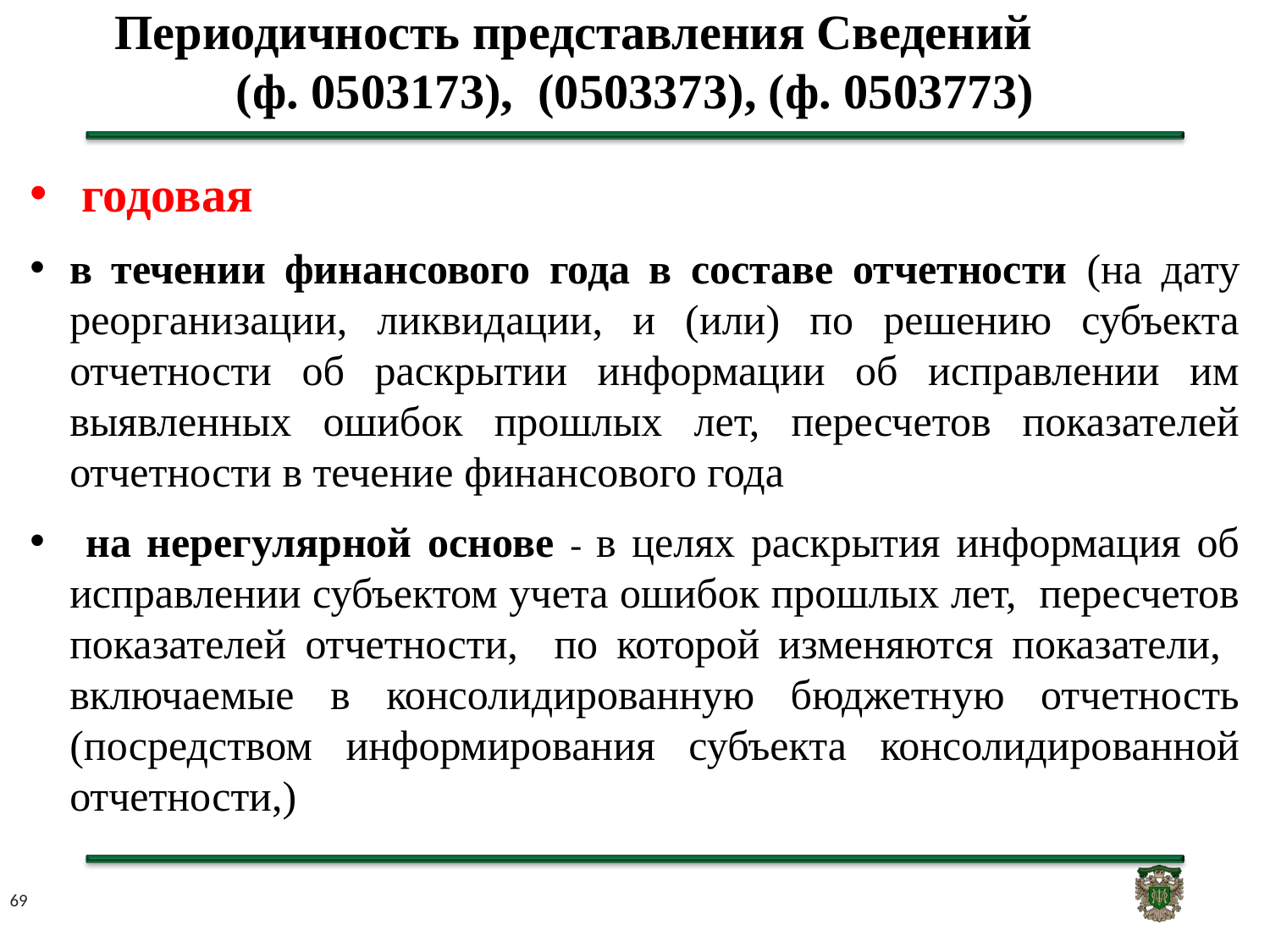

# Периодичность представления Сведений           (ф. 0503173),  (0503373), (ф. 0503773)
 годовая
в течении финансового года в составе отчетности (на дату реорганизации, ликвидации, и (или) по решению субъекта отчетности об раскрытии информации об исправлении им выявленных ошибок прошлых лет, пересчетов показателей отчетности в течение финансового года
 на нерегулярной основе - в целях раскрытия информация об исправлении субъектом учета ошибок прошлых лет,  пересчетов показателей отчетности,  по которой изменяются показатели,  включаемые в консолидированную бюджетную отчетность (посредством информирования субъекта консолидированной отчетности,)
69